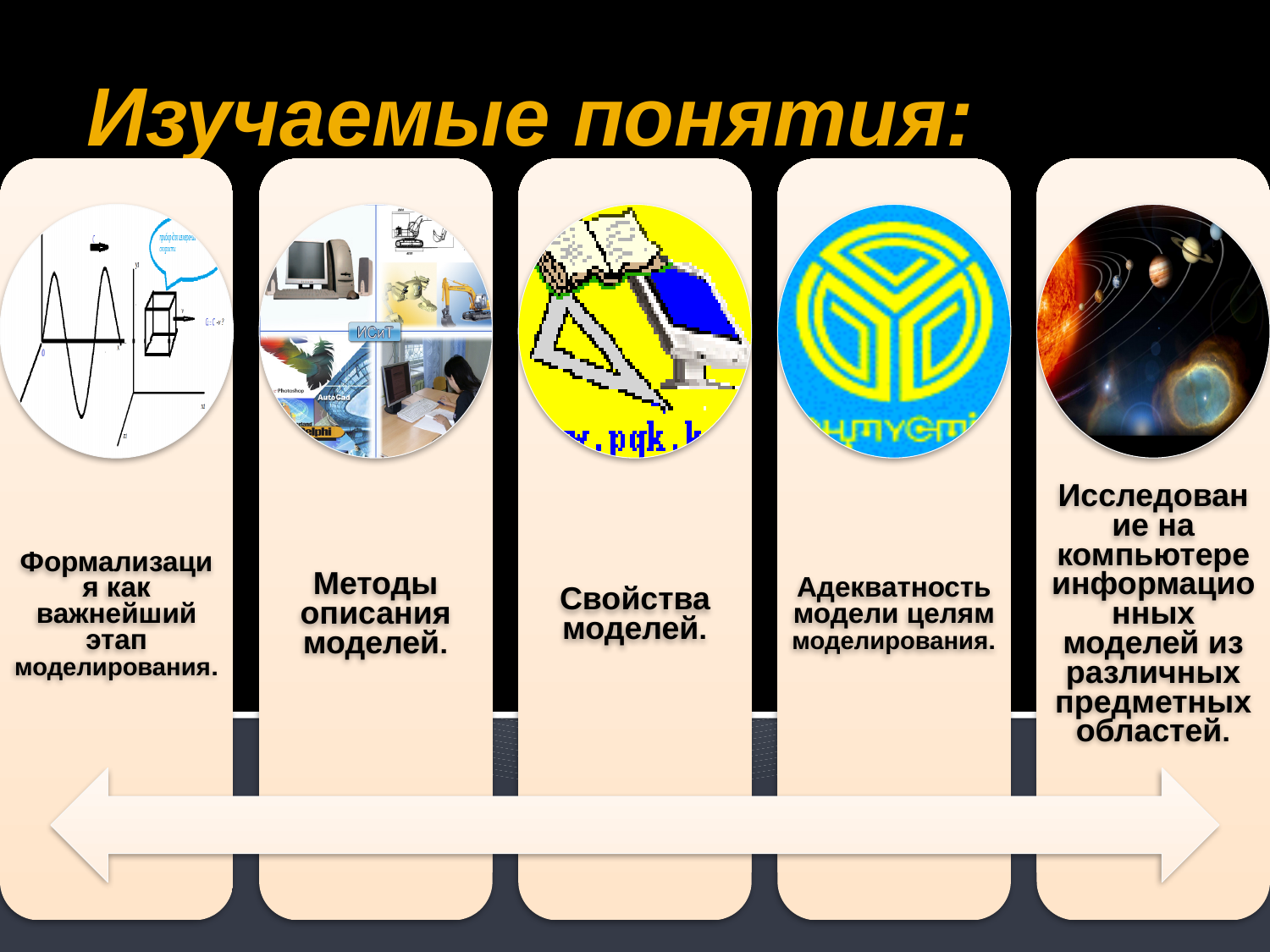

# Изучаемые понятия:
Формализация как важнейший этап моделирования.
Методы описания моделей.
Свойства моделей.
Адекватность модели целям моделирования.
Исследование на компьютере информационных моделей из различных предметных областей.